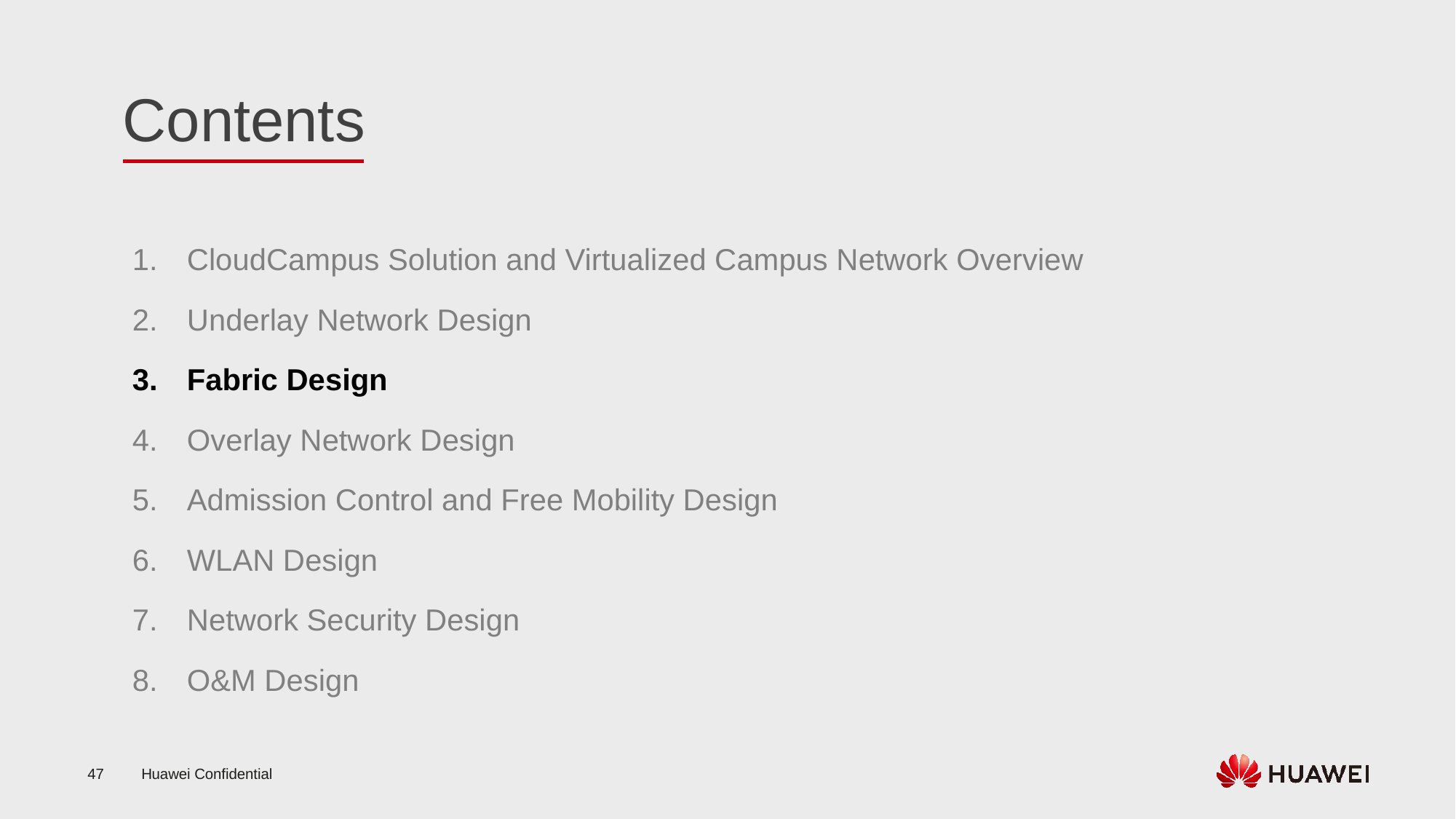

CloudCampus Solution and Virtualized Campus Network Overview
Underlay Network Design
Fabric Design
Overlay Network Design
Admission Control and Free Mobility Design
WLAN Design
Network Security Design
O&M Design